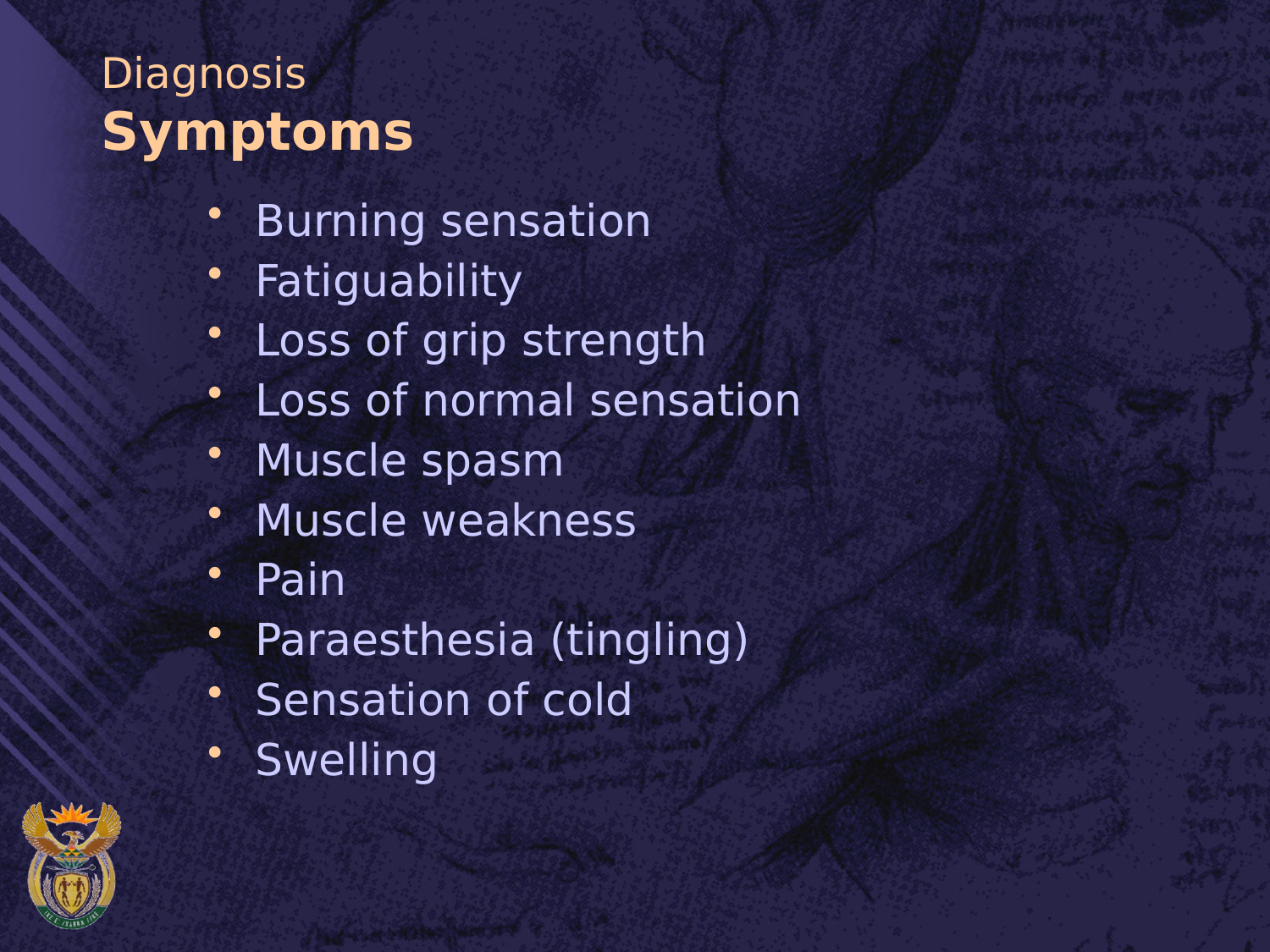

# Diagnosis Symptoms
Burning sensation
Fatiguability
Loss of grip strength
Loss of normal sensation
Muscle spasm
Muscle weakness
Pain
Paraesthesia (tingling)
Sensation of cold
Swelling